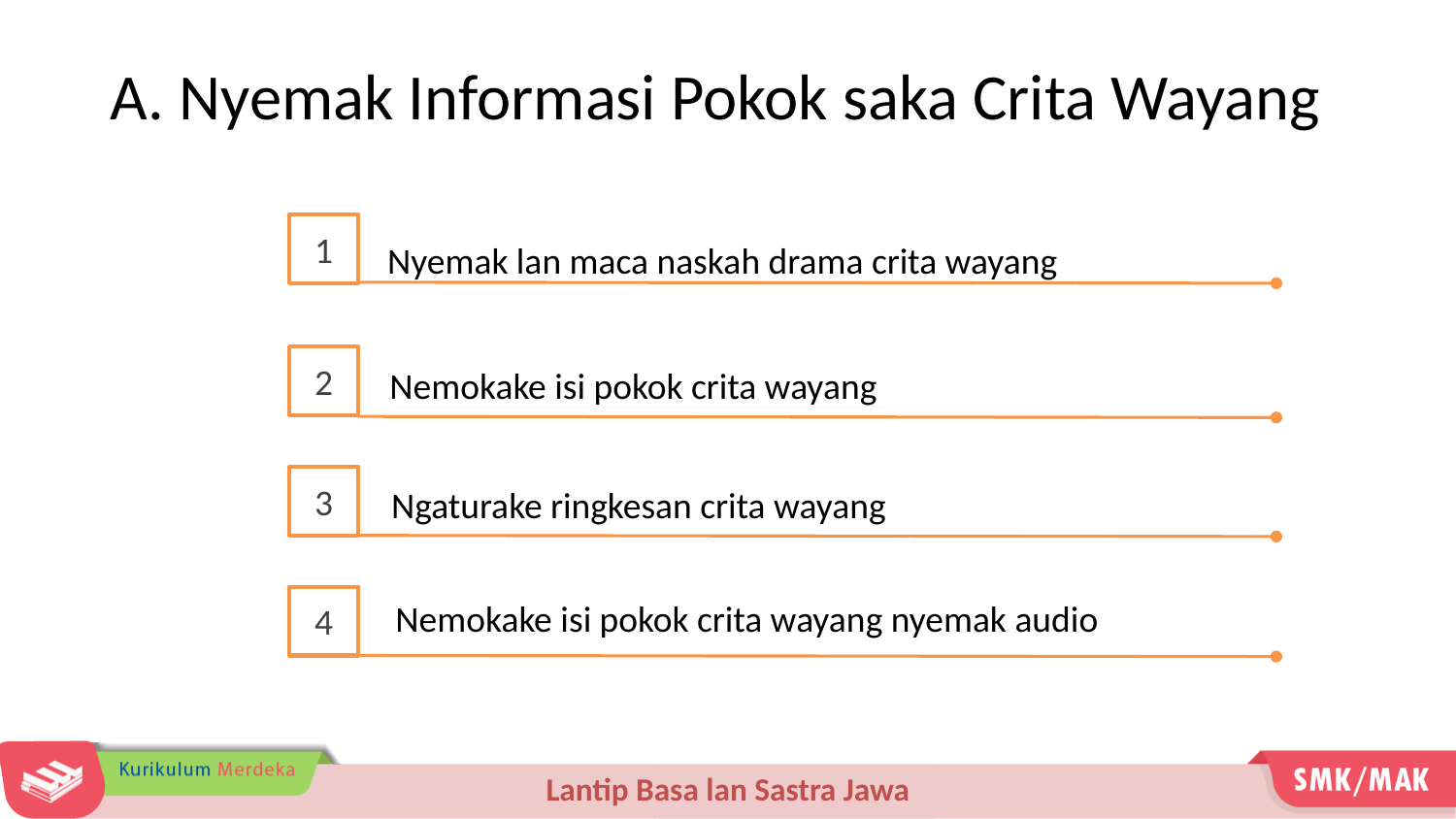

# A. Nyemak Informasi Pokok saka Crita Wayang
1
Nyemak lan maca naskah drama crita wayang
2
Nemokake isi pokok crita wayang
3
Ngaturake ringkesan crita wayang
4
Nemokake isi pokok crita wayang nyemak audio